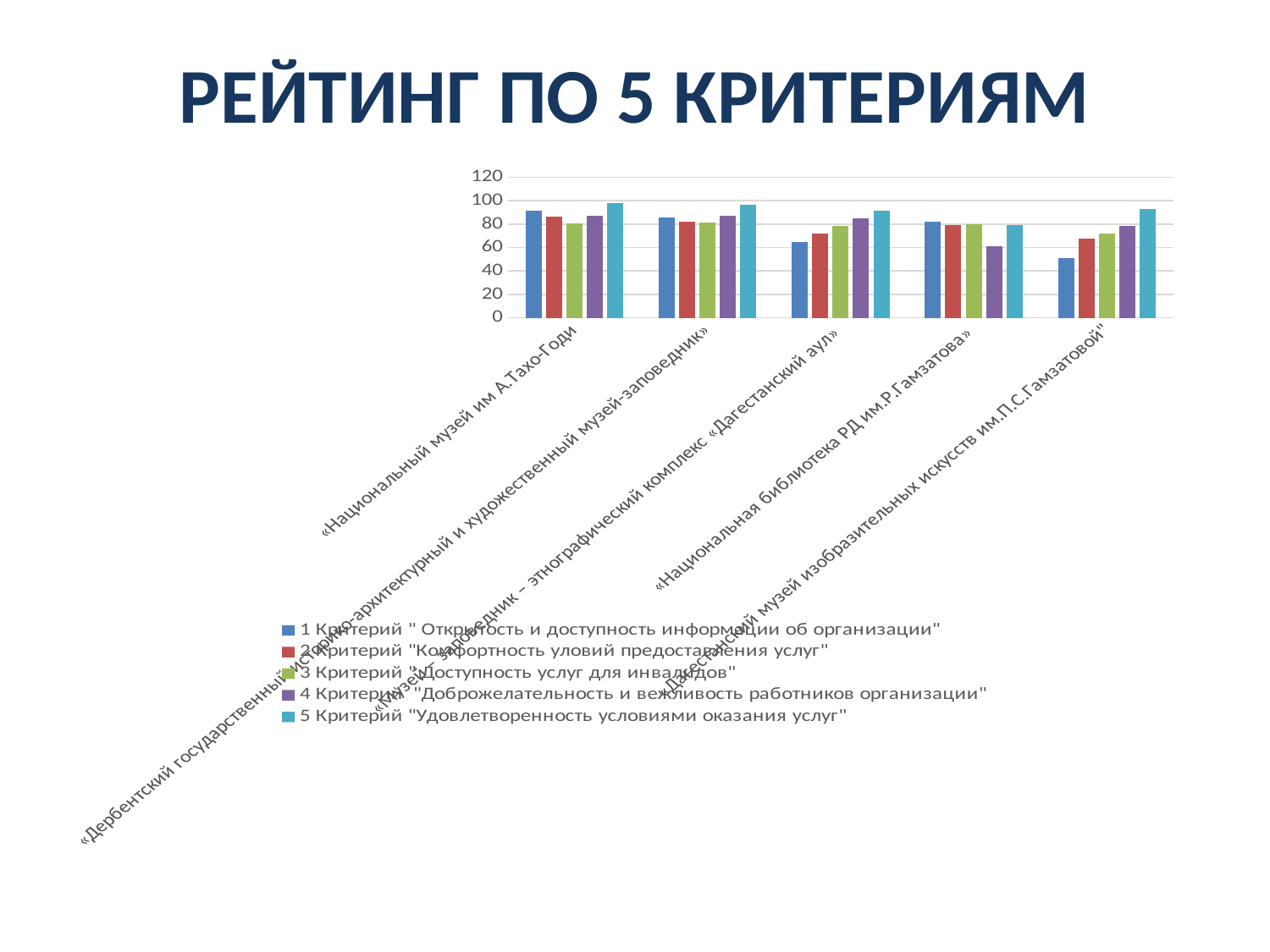

# РЕЙТИНГ ПО 5 КРИТЕРИЯМ

### Chart

| Category | 1 Критерий " Открытость и доступность информации об организации" | 2 Критерий "Комфортность уловий предоставления услуг" | 3 Критерий " Доступность услуг для инвалидов" | 4 Критерий  "Доброжелательность и вежливость работников организации" | 5 Критерий "Удовлетворенность условиями оказания услуг" |
|---|---|---|---|---|---|
| «Национальный музей им А.Тахо-Годи | 91.75 | 86.5 | 80.3 | 87.0 | 97.9 |
| «Дербентский государственный историко-архитектурный и художественный музей-заповедник» | 85.6 | 82.0 | 81.2 | 87.2 | 96.5 |
| «Музей – заповедник – этнографический комплекс «Дагестанский аул»  | 65.0 | 72.0 | 78.8 | 85.2 | 91.6 |
| «Национальная библиотека РД им.Р.Гамзатова»  | 81.75 | 79.0 | 80.0 | 61.400000000000006 | 79.4 |
|  «Дагестанский музей изобразительных искусств им.П.С.Гамзатовой" | 50.65 | 67.5 | 72.2 | 78.8 | 93.0 |